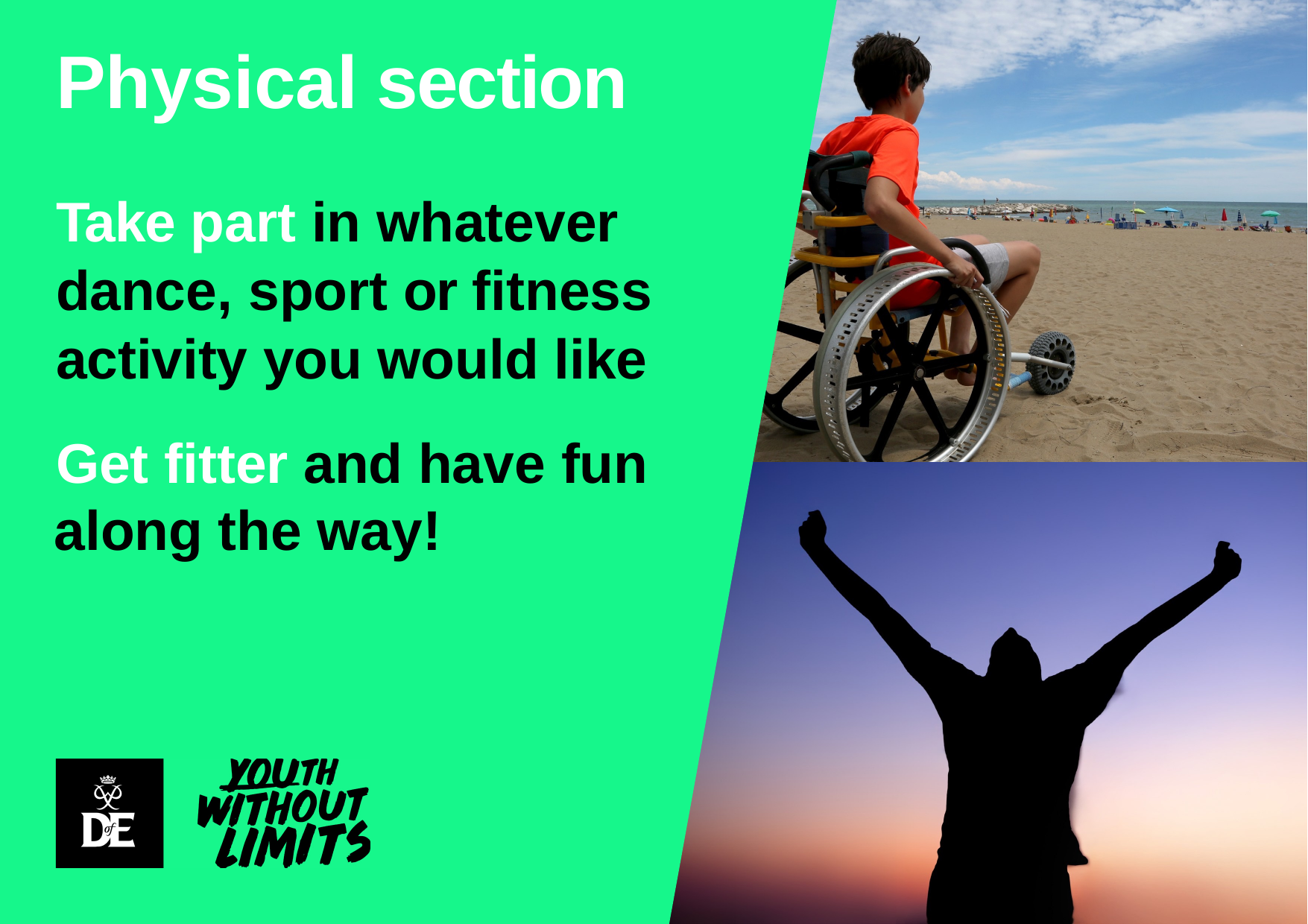

# Physical section
Take part in whatever
dance, sport or ﬁtness
activity you would like
Get ﬁtter and have fun 
along the way!